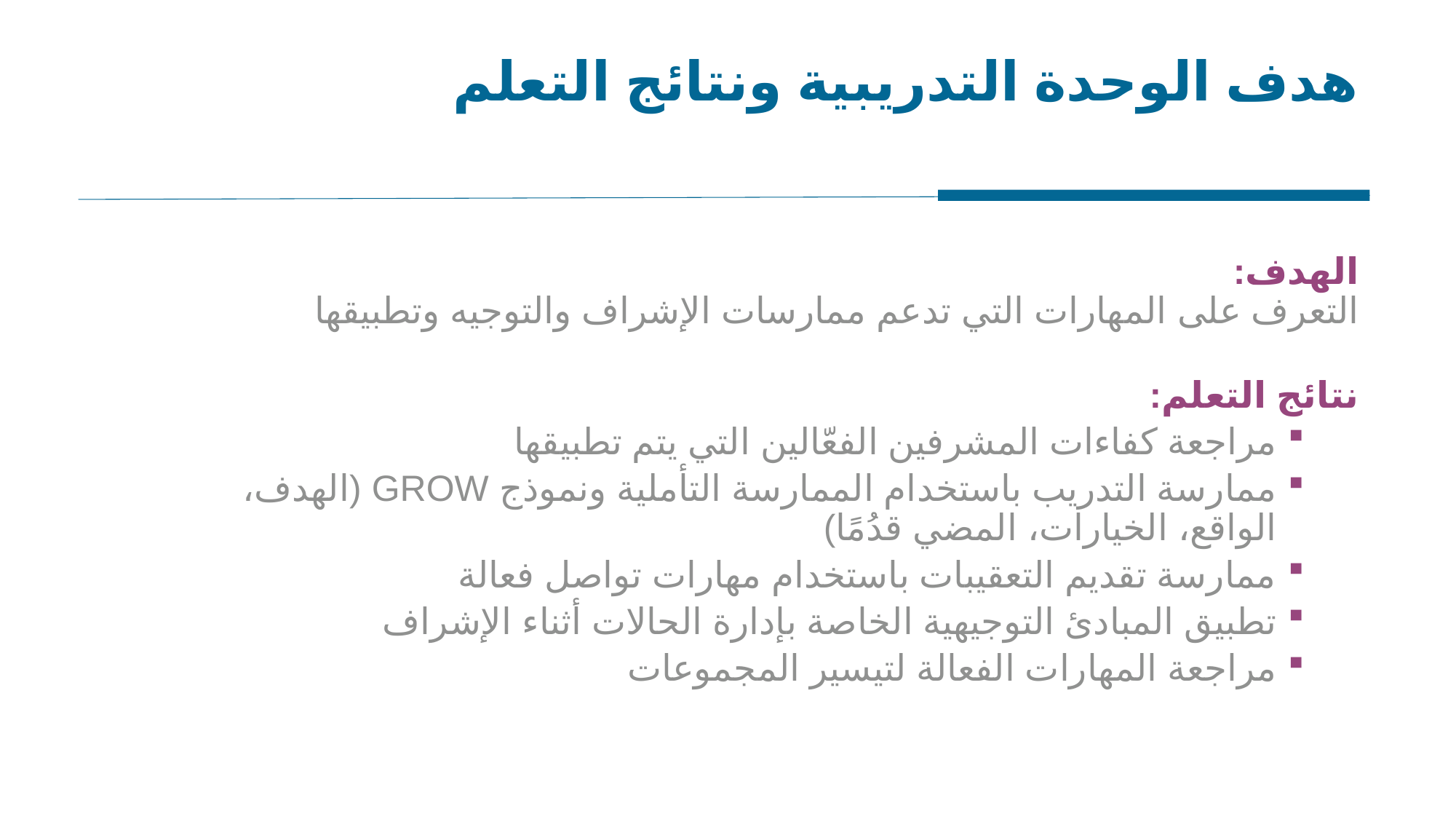

هدف الوحدة التدريبية ونتائج التعلم

الهدف:
التعرف على المهارات التي تدعم ممارسات الإشراف والتوجيه وتطبيقها

نتائج التعلم:
مراجعة كفاءات المشرفين الفعّالين التي يتم تطبيقها
ممارسة التدريب باستخدام الممارسة التأملية ونموذج GROW (الهدف، الواقع، الخيارات، المضي قدُمًا)
ممارسة تقديم التعقيبات باستخدام مهارات تواصل فعالة
تطبيق المبادئ التوجيهية الخاصة بإدارة الحالات أثناء الإشراف
مراجعة المهارات الفعالة لتيسير المجموعات